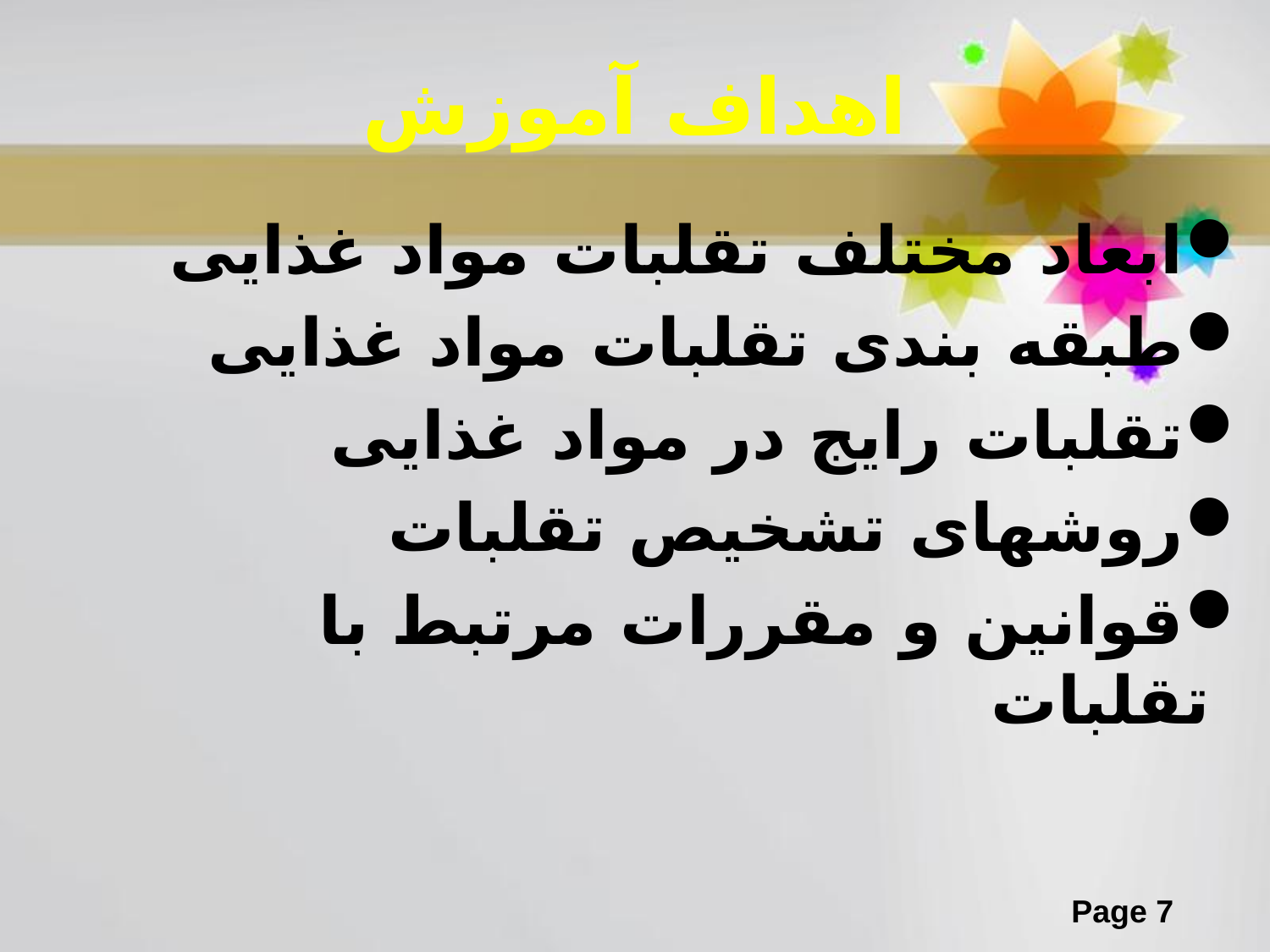

# اهداف آموزش
ابعاد مختلف تقلبات مواد غذایی
طبقه بندی تقلبات مواد غذایی
تقلبات رایج در مواد غذایی
روشهای تشخیص تقلبات
قوانین و مقررات مرتبط با تقلبات